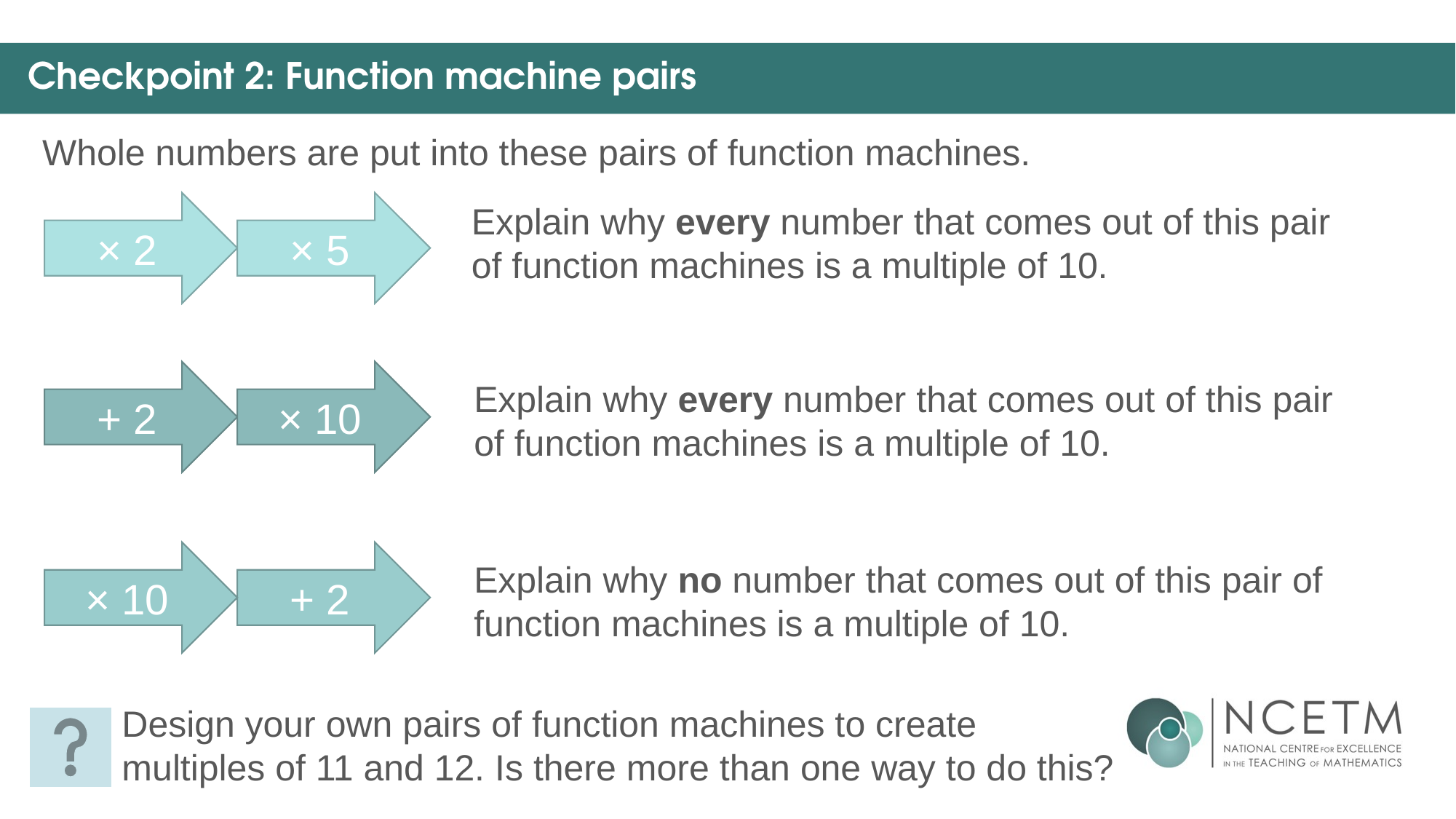

Checkpoint 2: Function machine pairs
Whole numbers are put into these pairs of function machines.
× 5
Explain why every number that comes out of this pair of function machines is a multiple of 10.
× 2
× 10
+ 2
Explain why every number that comes out of this pair of function machines is a multiple of 10.
× 10
+ 2
Explain why no number that comes out of this pair of function machines is a multiple of 10.
Design your own pairs of function machines to create multiples of 11 and 12. Is there more than one way to do this?